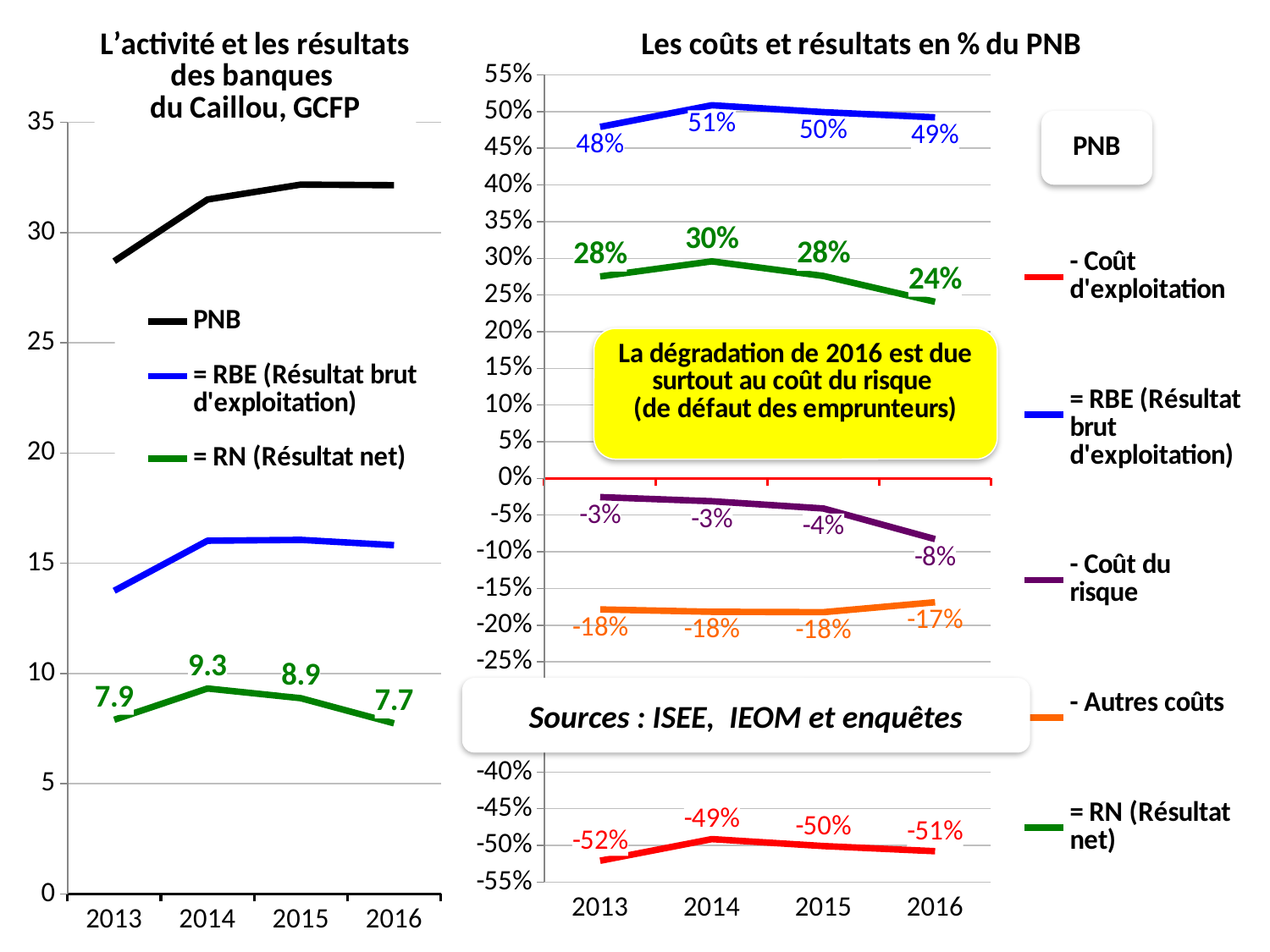

### Chart: L’activité et les résultats des banques
du Caillou, GCFP

| Category | PNB  | = RBE (Résultat brut d'exploitation) | = RN (Résultat net) |
|---|---|---|---|
| 2013 | 28.7 | 13.75 | 7.9 |
| 2014 | 31.5 | 16.02 | 9.32 |
| 2015 | 32.174 | 16.06 | 8.88 |
| 2016 | 32.147 | 15.82 | 7.74 |

### Chart: Les coûts et résultats en % du PNB

| Category | - Coût d'exploitation | = RBE (Résultat brut d'exploitation) | - Coût du risque | - Autres coûts | = RN (Résultat net) |
|---|---|---|---|---|---|
| 2013 | -0.520905923344948 | 0.479094076655052 | -0.0253919860627178 | -0.178440766550523 | 0.275261324041812 |
| 2014 | -0.491428571428571 | 0.508571428571429 | -0.0310228571428571 | -0.181675555555556 | 0.295873015873016 |
| 2015 | -0.500839186921117 | 0.499160813078883 | -0.0409311866724684 | -0.182230372350345 | 0.27599925405607 |
| 2016 | -0.507885650293962 | 0.492114349706038 | -0.0826752107506144 | -0.168670171400131 | 0.240768967555293 |
Sources : ISEE,  IEOM et enquêtes